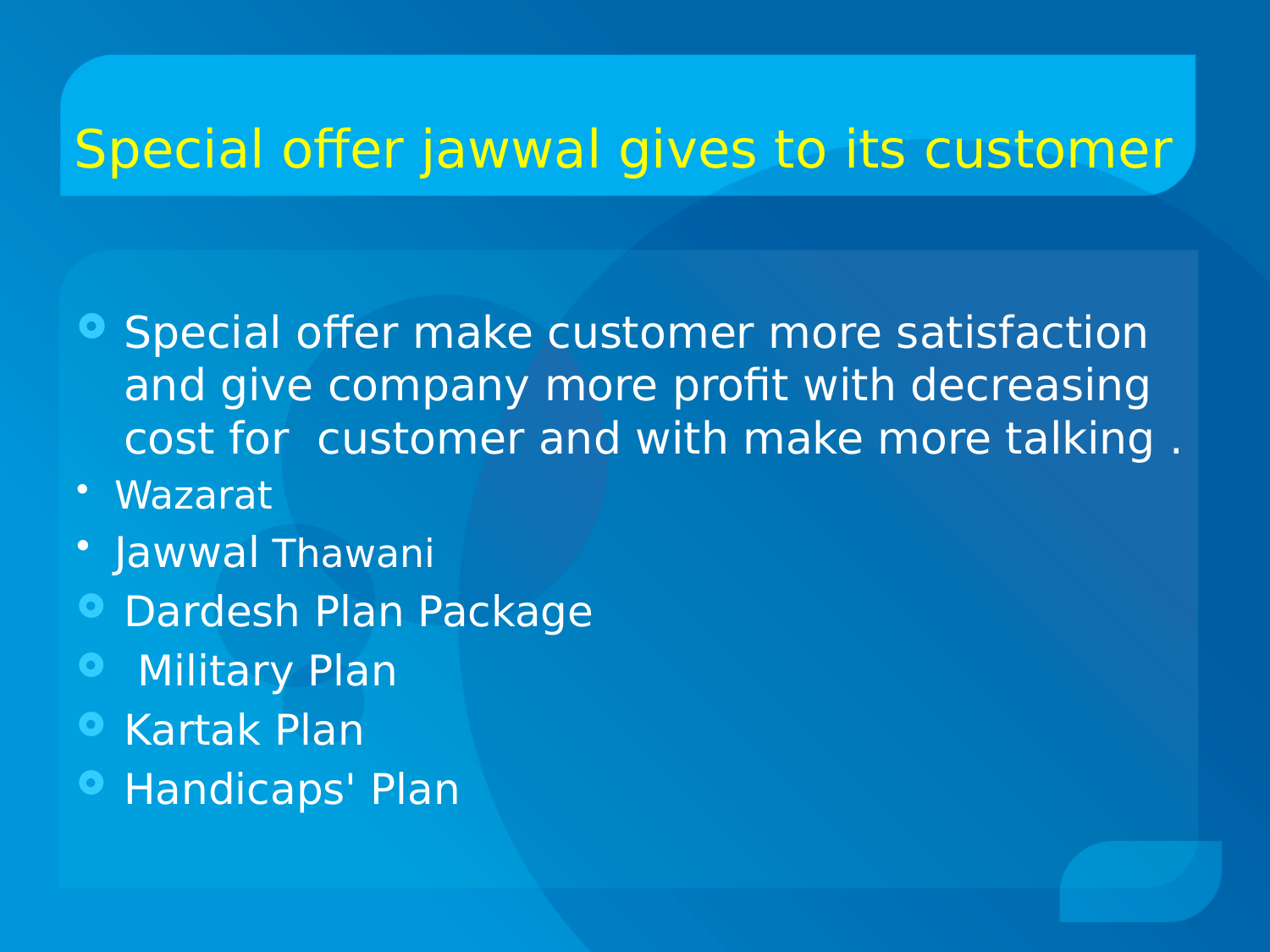

# Special offer jawwal gives to its customer
Special offer make customer more satisfaction  and give company more profit with decreasing cost for  customer and with make more talking .
Wazarat
Jawwal Thawani
Dardesh Plan Package
 Military Plan
Kartak Plan
Handicaps' Plan